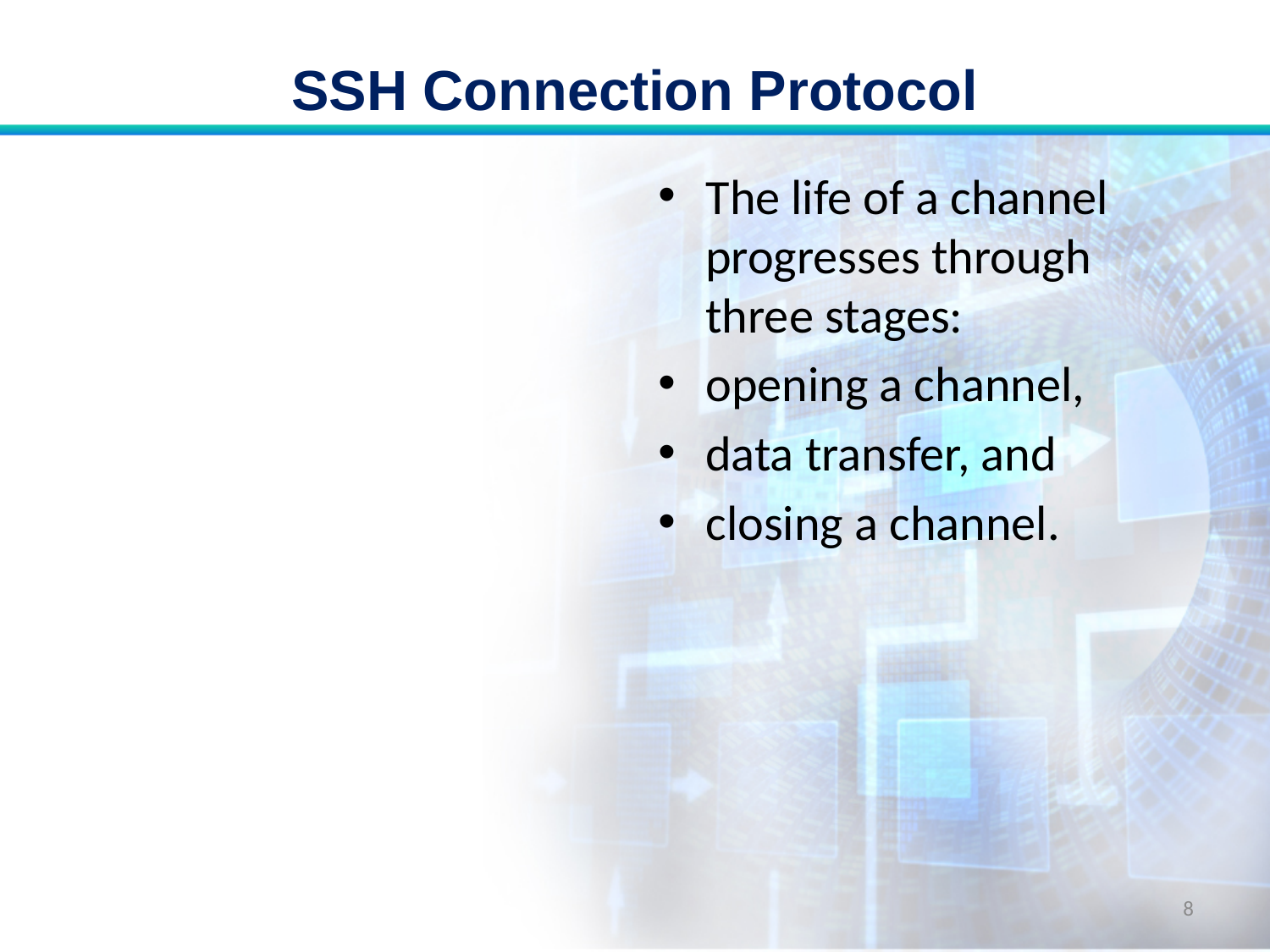

# SSH Connection Protocol
The life of a channel progresses through three stages:
opening a channel,
data transfer, and
closing a channel.

8